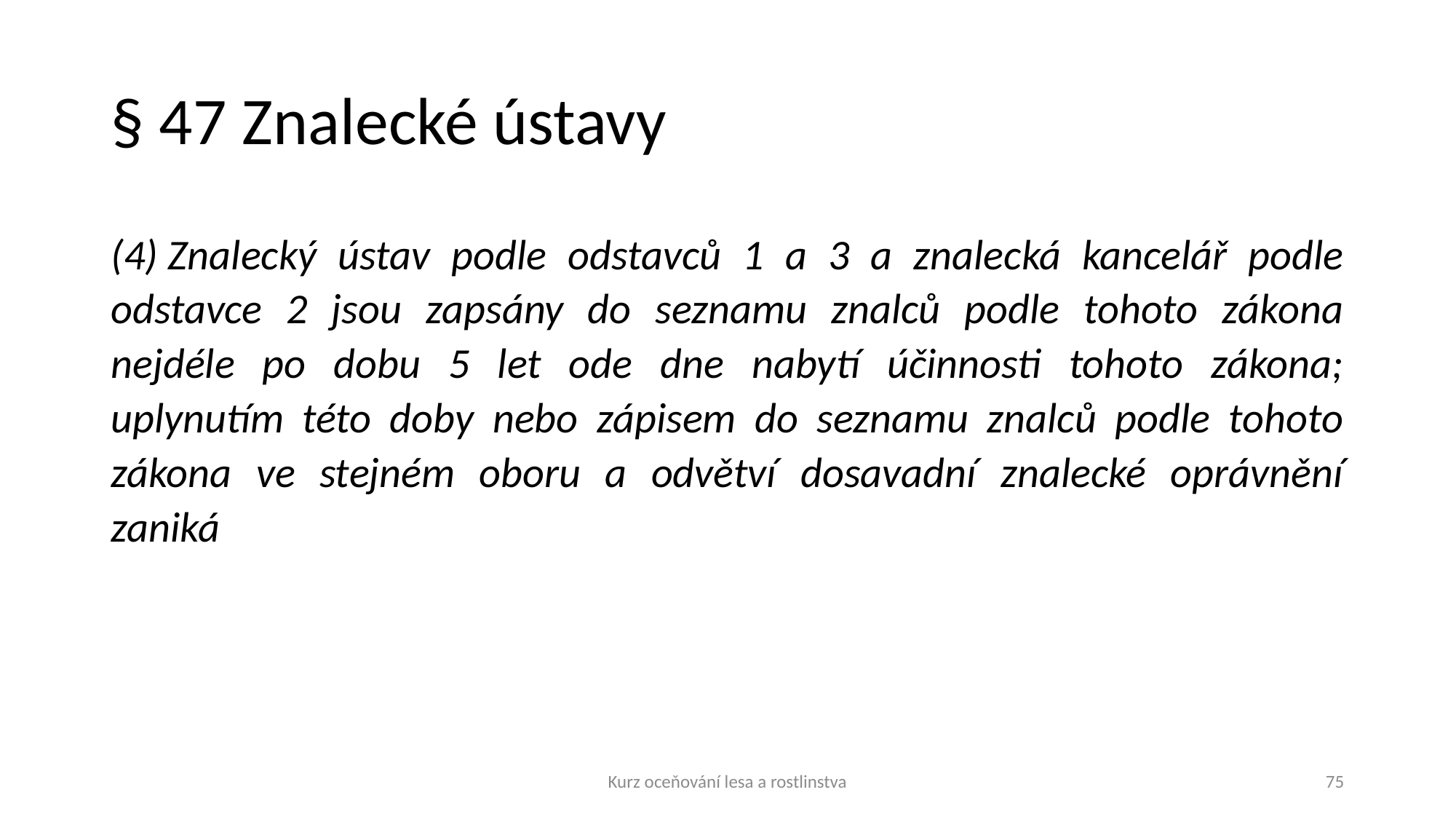

# § 47 Znalecké ústavy
(4) Znalecký ústav podle odstavců 1 a 3 a znalecká kancelář podle odstavce 2 jsou zapsány do seznamu znalců podle tohoto zákona nejdéle po dobu 5 let ode dne nabytí účinnosti tohoto zákona; uplynutím této doby nebo zápisem do seznamu znalců podle tohoto zákona ve stejném oboru a odvětví dosavadní znalecké oprávnění zaniká

Kurz oceňování lesa a rostlinstva
75